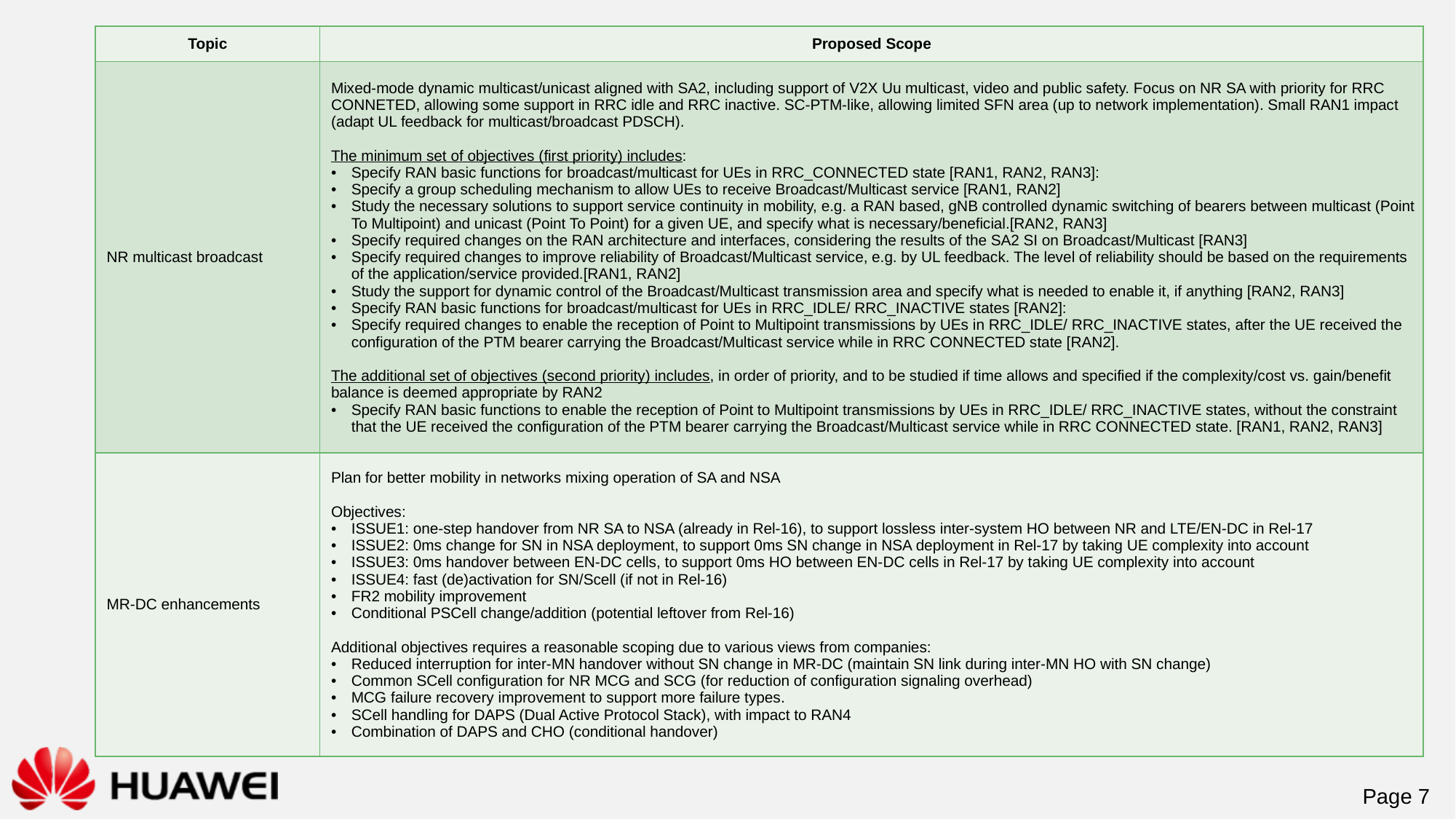

| Topic | Proposed Scope |
| --- | --- |
| NR multicast broadcast | Mixed-mode dynamic multicast/unicast aligned with SA2, including support of V2X Uu multicast, video and public safety. Focus on NR SA with priority for RRC CONNETED, allowing some support in RRC idle and RRC inactive. SC-PTM-like, allowing limited SFN area (up to network implementation). Small RAN1 impact (adapt UL feedback for multicast/broadcast PDSCH). The minimum set of objectives (first priority) includes: Specify RAN basic functions for broadcast/multicast for UEs in RRC\_CONNECTED state [RAN1, RAN2, RAN3]: Specify a group scheduling mechanism to allow UEs to receive Broadcast/Multicast service [RAN1, RAN2] Study the necessary solutions to support service continuity in mobility, e.g. a RAN based, gNB controlled dynamic switching of bearers between multicast (Point To Multipoint) and unicast (Point To Point) for a given UE, and specify what is necessary/beneficial.[RAN2, RAN3] Specify required changes on the RAN architecture and interfaces, considering the results of the SA2 SI on Broadcast/Multicast [RAN3] Specify required changes to improve reliability of Broadcast/Multicast service, e.g. by UL feedback. The level of reliability should be based on the requirements of the application/service provided.[RAN1, RAN2] Study the support for dynamic control of the Broadcast/Multicast transmission area and specify what is needed to enable it, if anything [RAN2, RAN3] Specify RAN basic functions for broadcast/multicast for UEs in RRC\_IDLE/ RRC\_INACTIVE states [RAN2]: Specify required changes to enable the reception of Point to Multipoint transmissions by UEs in RRC\_IDLE/ RRC\_INACTIVE states, after the UE received the configuration of the PTM bearer carrying the Broadcast/Multicast service while in RRC CONNECTED state [RAN2]. The additional set of objectives (second priority) includes, in order of priority, and to be studied if time allows and specified if the complexity/cost vs. gain/benefit balance is deemed appropriate by RAN2 Specify RAN basic functions to enable the reception of Point to Multipoint transmissions by UEs in RRC\_IDLE/ RRC\_INACTIVE states, without the constraint that the UE received the configuration of the PTM bearer carrying the Broadcast/Multicast service while in RRC CONNECTED state. [RAN1, RAN2, RAN3] |
| MR-DC enhancements | Plan for better mobility in networks mixing operation of SA and NSA Objectives: ISSUE1: one-step handover from NR SA to NSA (already in Rel-16), to support lossless inter-system HO between NR and LTE/EN-DC in Rel-17 ISSUE2: 0ms change for SN in NSA deployment, to support 0ms SN change in NSA deployment in Rel-17 by taking UE complexity into account ISSUE3: 0ms handover between EN-DC cells, to support 0ms HO between EN-DC cells in Rel-17 by taking UE complexity into account ISSUE4: fast (de)activation for SN/Scell (if not in Rel-16) FR2 mobility improvement Conditional PSCell change/addition (potential leftover from Rel-16) Additional objectives requires a reasonable scoping due to various views from companies: Reduced interruption for inter-MN handover without SN change in MR-DC (maintain SN link during inter-MN HO with SN change) Common SCell configuration for NR MCG and SCG (for reduction of configuration signaling overhead) MCG failure recovery improvement to support more failure types. SCell handling for DAPS (Dual Active Protocol Stack), with impact to RAN4 Combination of DAPS and CHO (conditional handover) |